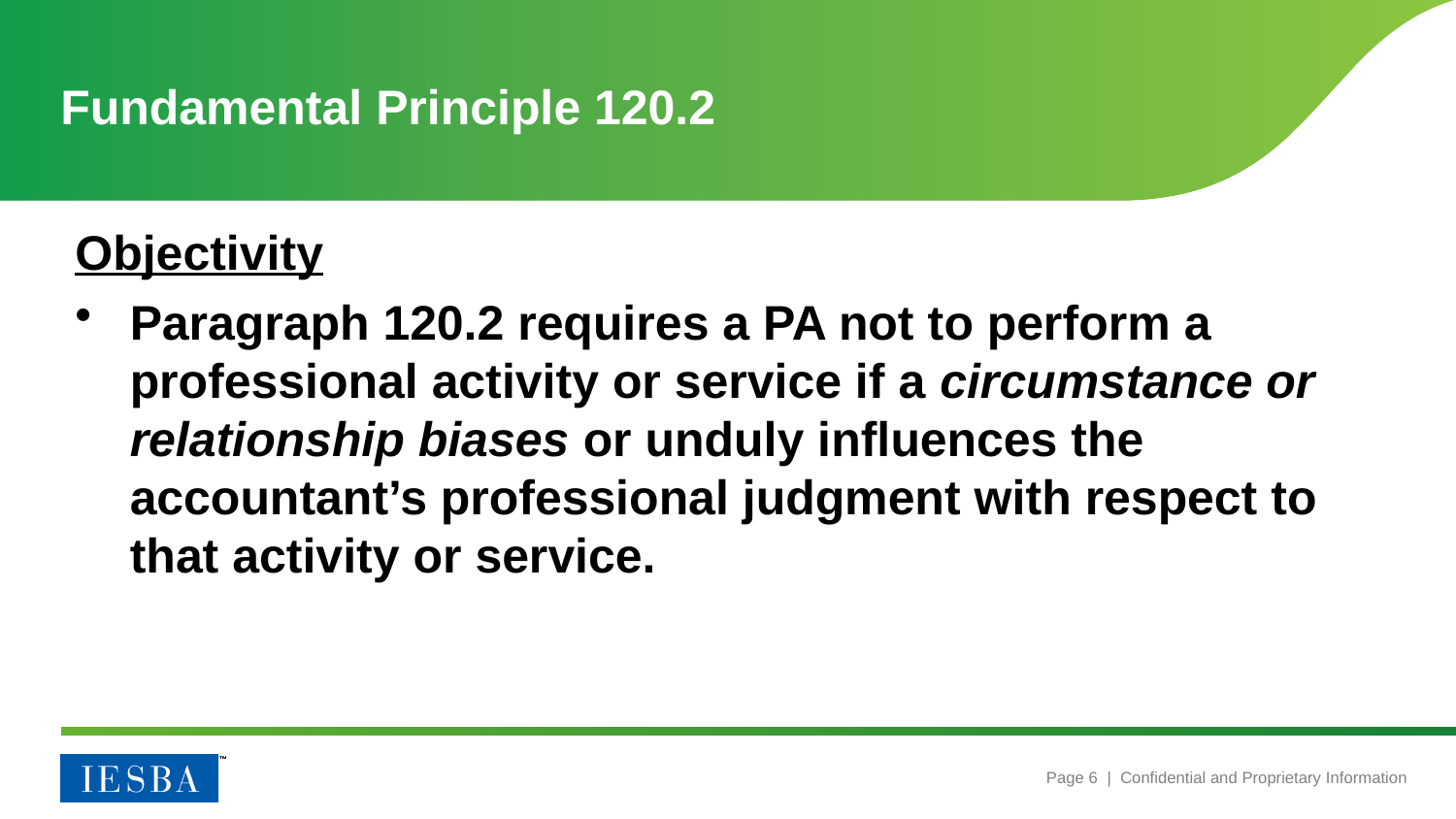

# Fundamental Principle 120.2
Objectivity
Paragraph 120.2 requires a PA not to perform a professional activity or service if a circumstance or relationship biases or unduly influences the accountant’s professional judgment with respect to that activity or service.